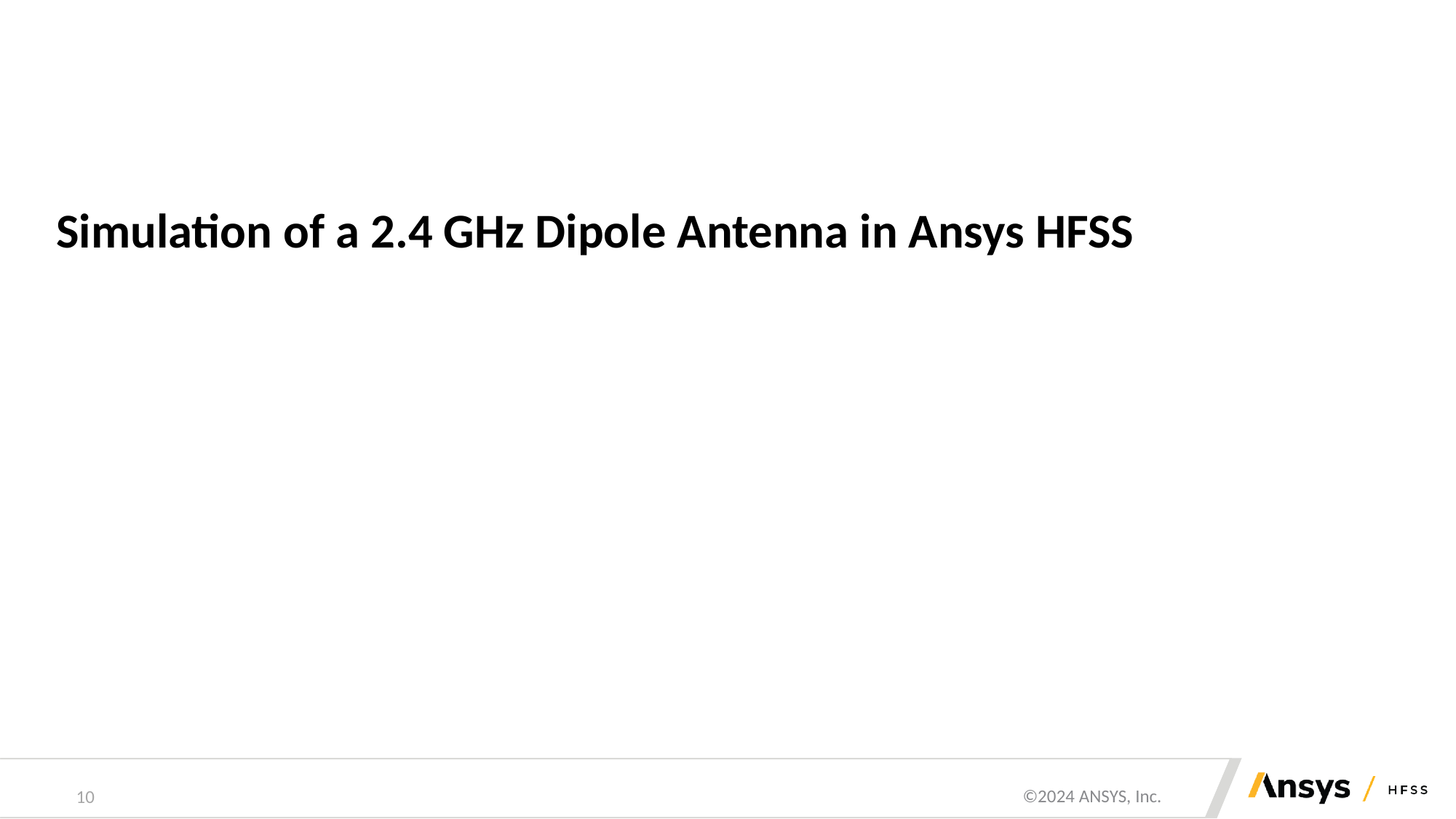

Simulation of a 2.4 GHz Dipole Antenna in Ansys HFSS
10